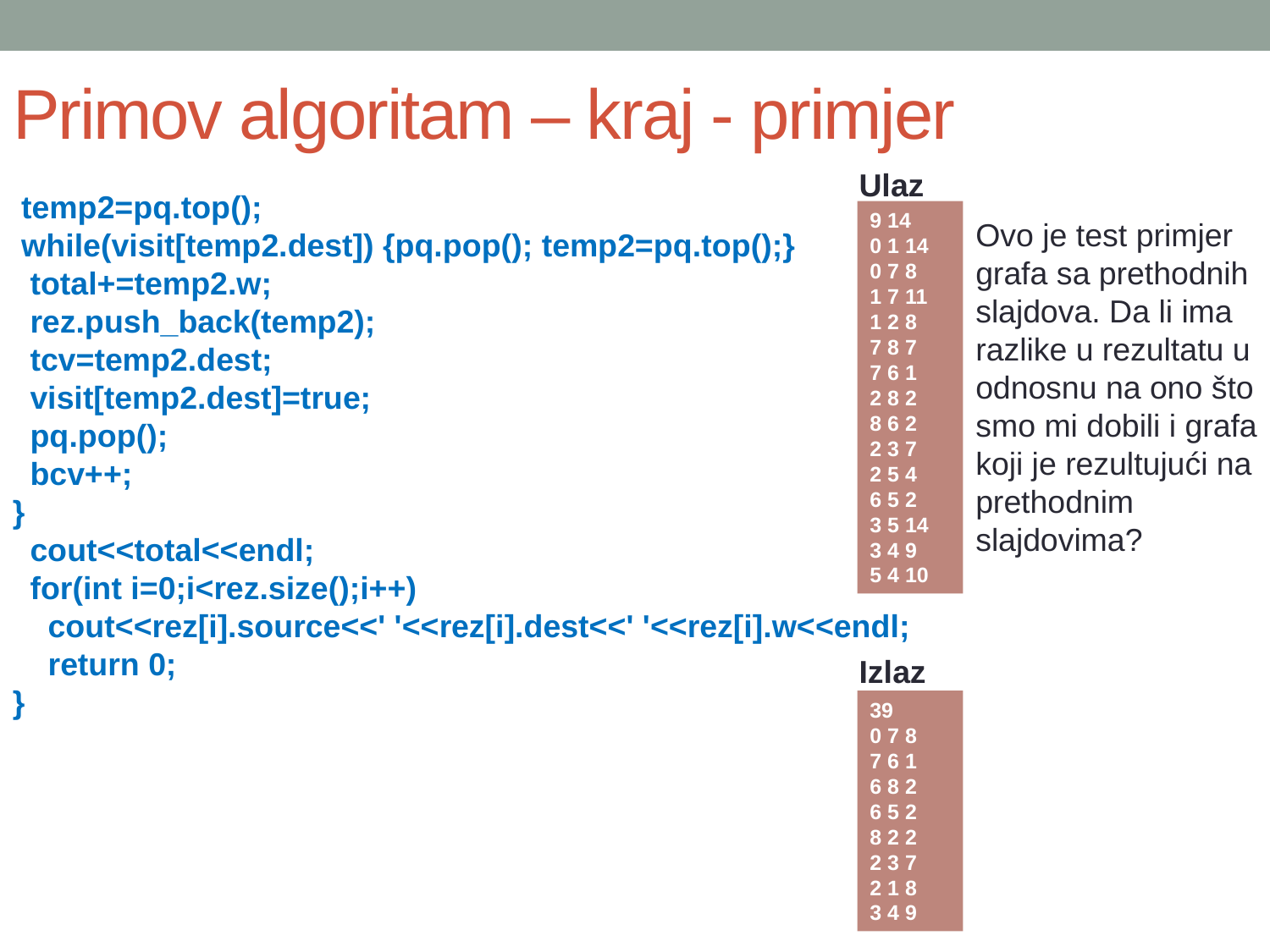

# Primov algoritam – kraj - primjer
Ulaz
 temp2=pq.top();
 while(visit[temp2.dest]) {pq.pop(); temp2=pq.top();}
  total+=temp2.w;
  rez.push_back(temp2);
  tcv=temp2.dest;
  visit[temp2.dest]=true;
  pq.pop();
  bcv++;
}
  cout<<total<<endl;
  for(int i=0;i<rez.size();i++)
    cout<<rez[i].source<<' '<<rez[i].dest<<' '<<rez[i].w<<endl;
    return 0;
}

9 14
0 1 14
0 7 8
1 7 11
1 2 8
7 8 7
7 6 1
2 8 2
8 6 2
2 3 7
2 5 4
6 5 2
3 5 14
3 4 9
5 4 10
Ovo je test primjer grafa sa prethodnih slajdova. Da li ima razlike u rezultatu u odnosnu na ono što smo mi dobili i grafa koji je rezultujući na prethodnim slajdovima?

Izlaz
39
0 7 8
7 6 1
6 8 2
6 5 2
8 2 2
2 3 7
2 1 8
3 4 9